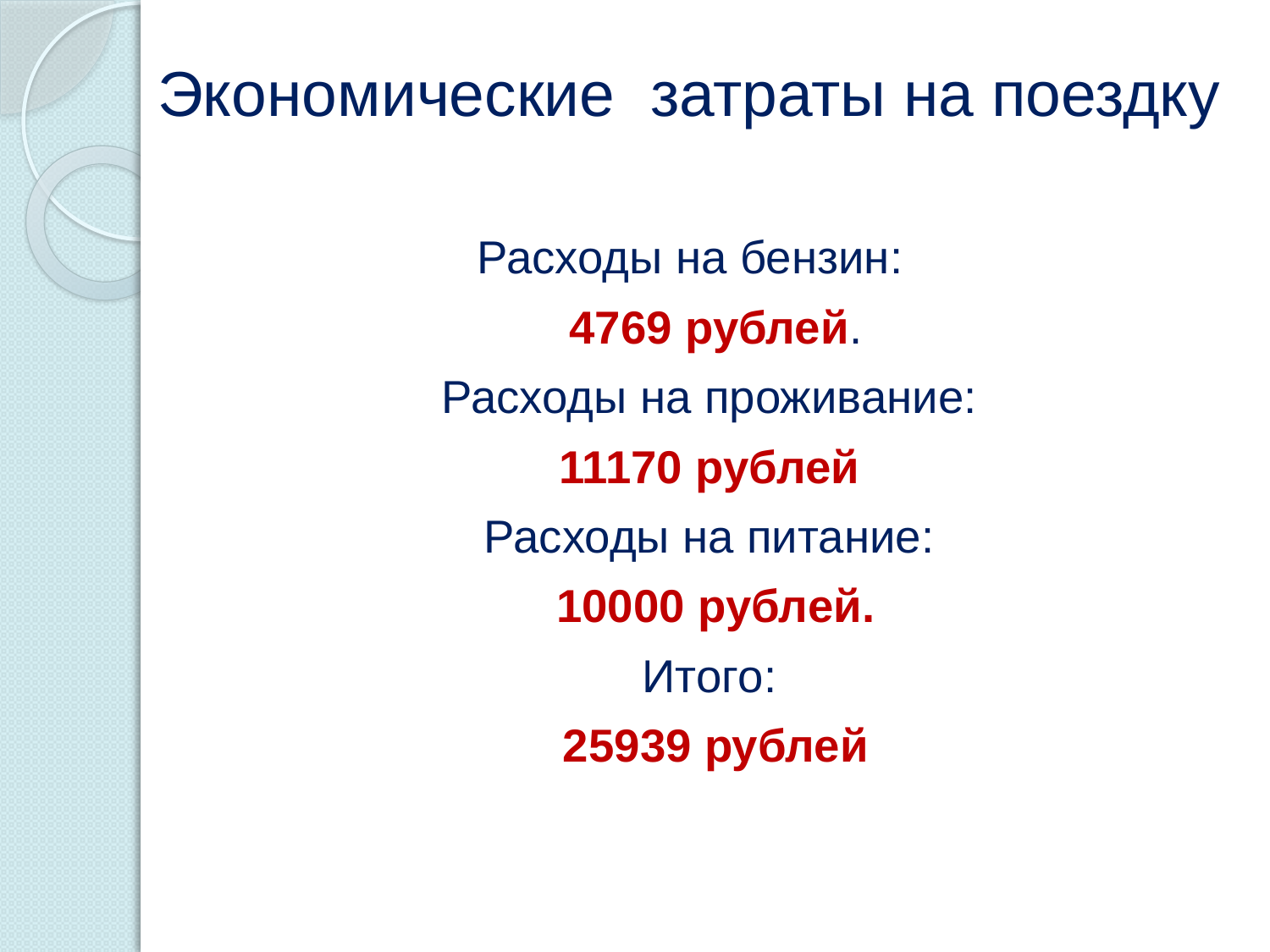

# Экономические  затраты на поездку
Расходы на бензин:
4769 рублей.
Расходы на проживание:
11170 рублей
Расходы на питание:
10000 рублей.
Итого:
25939 рублей